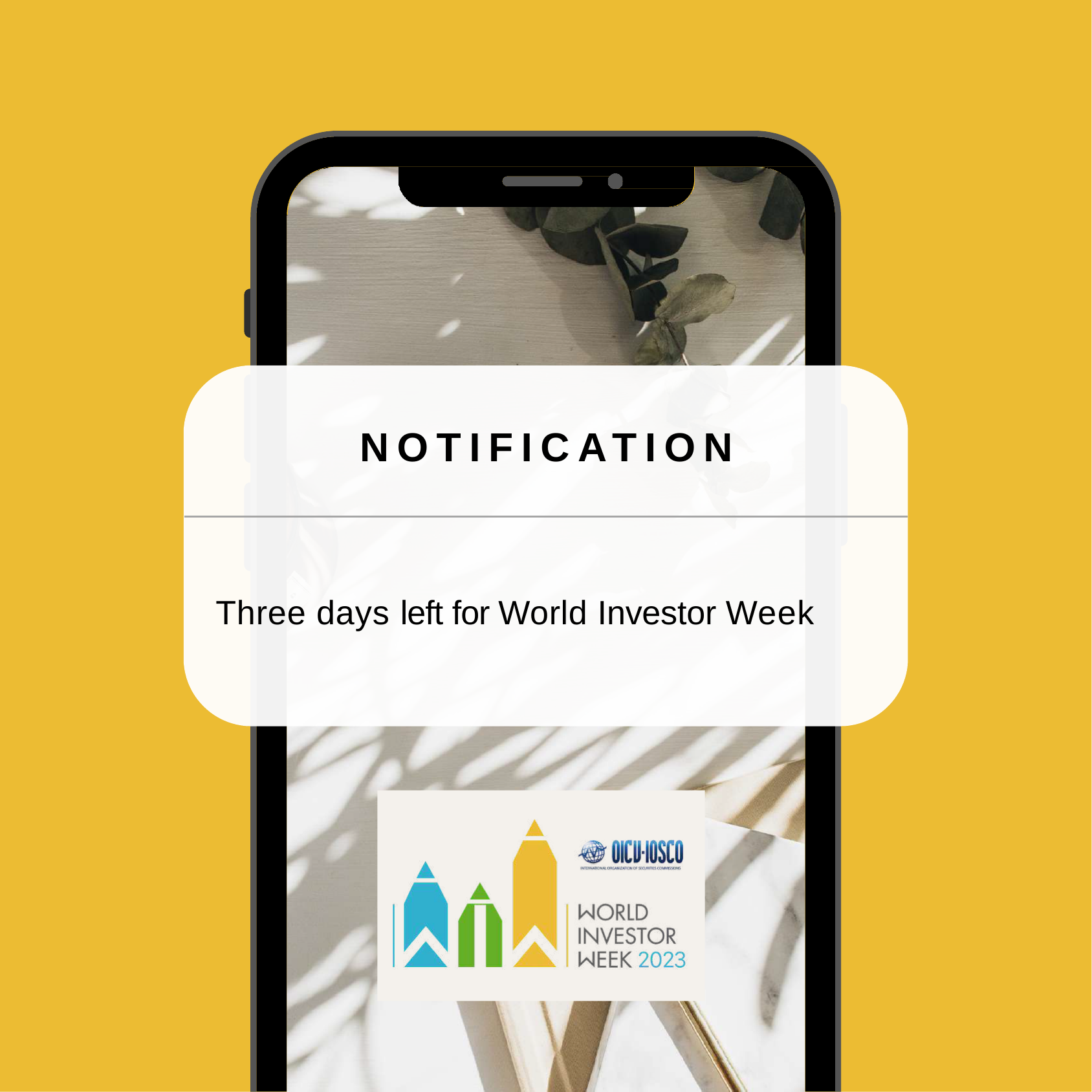

# NOTIFICATION

Three days left for World Investor Week